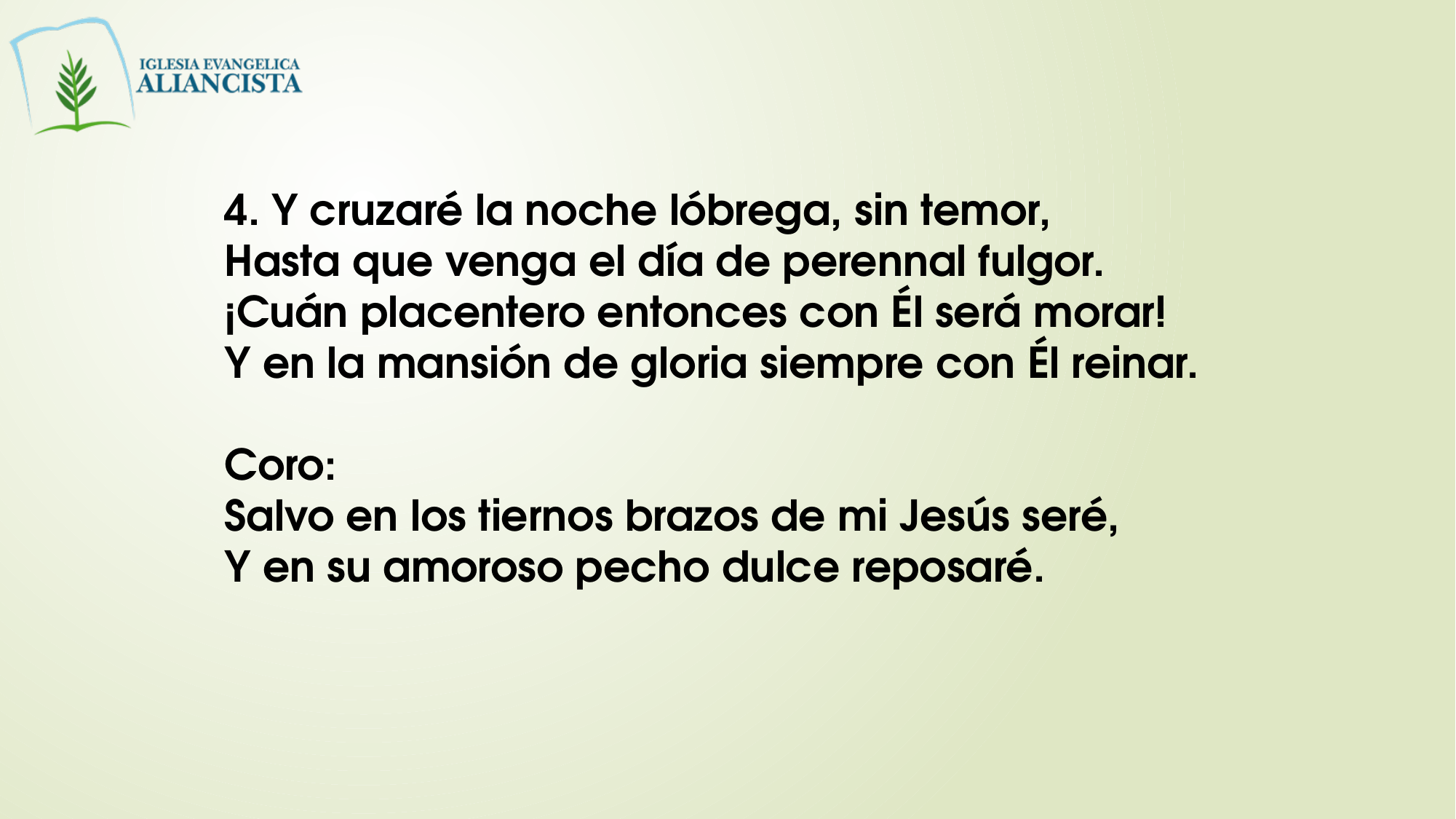

4. Y cruzaré la noche lóbrega, sin temor,
Hasta que venga el día de perennal fulgor.
¡Cuán placentero entonces con Él será morar!
Y en la mansión de gloria siempre con Él reinar.

Coro:
Salvo en los tiernos brazos de mi Jesús seré,
Y en su amoroso pecho dulce reposaré.